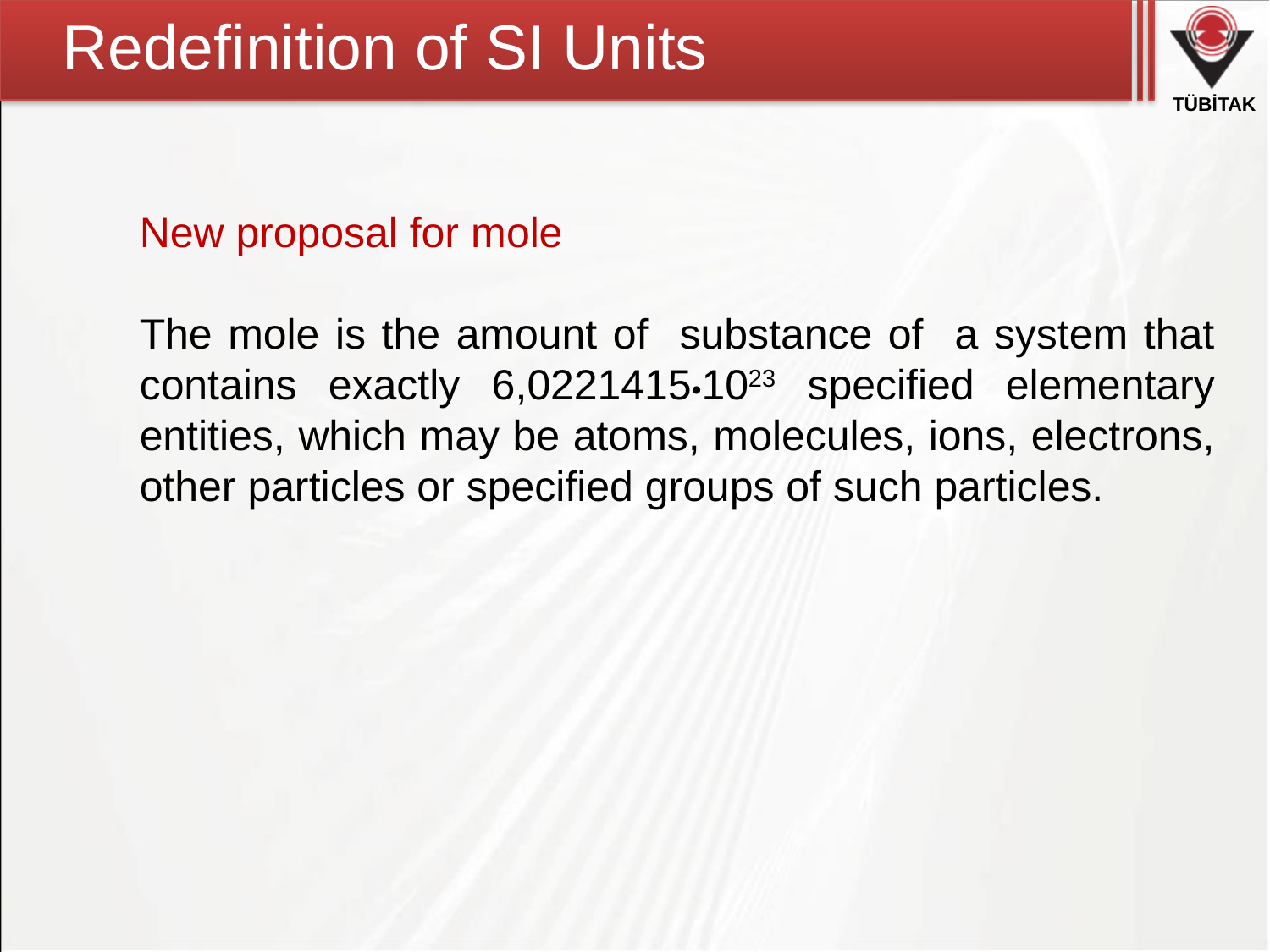

Redefinition of SI Units

New proposal for mole

The mole is the amount of  substance of  a system that contains exactly 6,0221415•1023 specified elementary entities, which may be atoms, molecules, ions, electrons, other particles or specified groups of such particles.